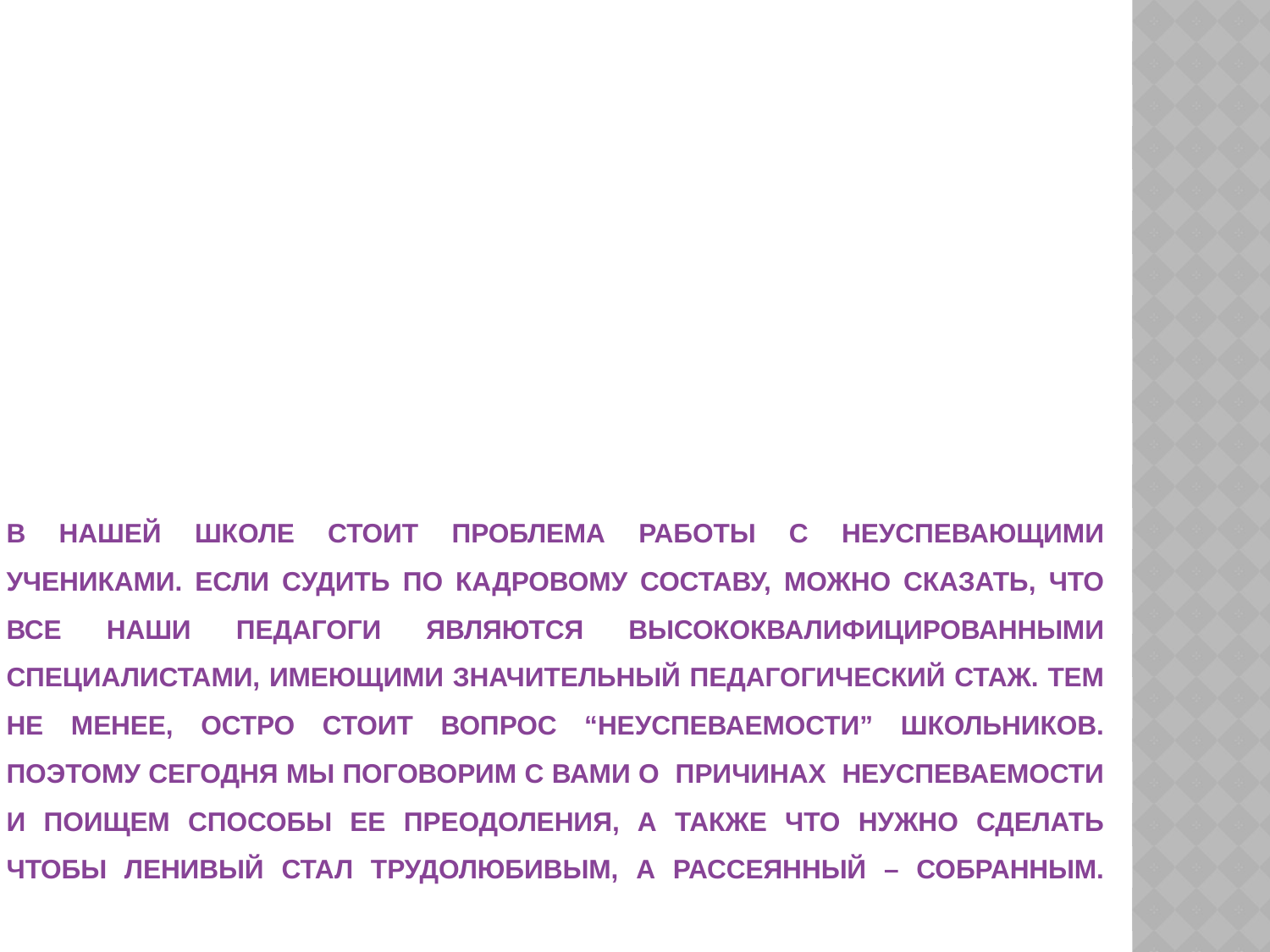

# В нашей школе стоит проблема работы с неуспевающими учениками. Если судить по кадровому составу, можно сказать, что все наши педагоги являются высококвалифицированными специалистами, имеющими значительный педагогический стаж. Тем не менее, остро стоит вопрос “неуспеваемости” школьников. Поэтому сегодня мы поговорим с вами о  причинах  неуспеваемости и поищем способы ее преодоления, а также что нужно сделать чтобы ленивый стал трудолюбивым, а рассеянный – собранным.